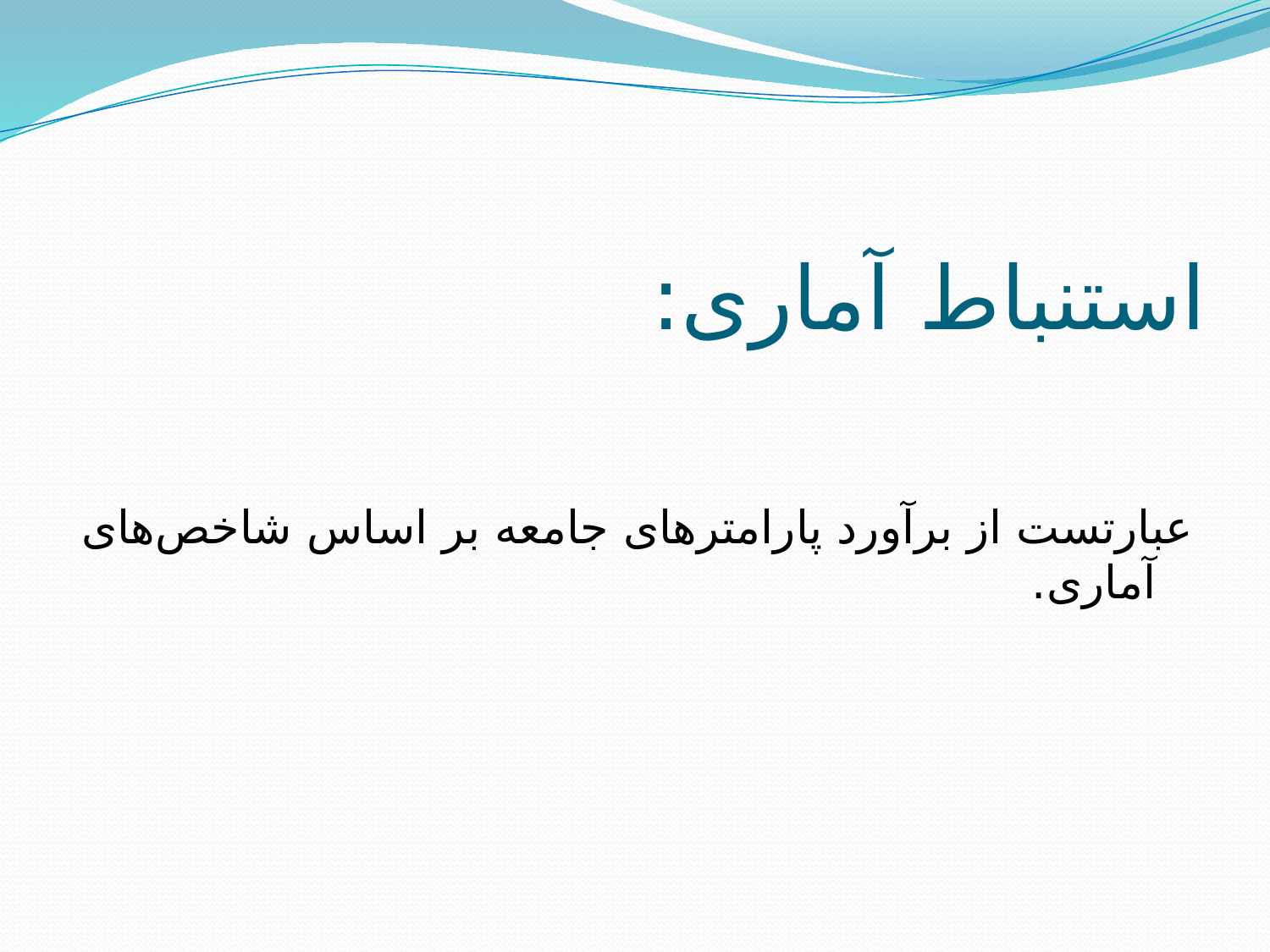

# استنباط آماری:
عبارتست از برآورد پارامترهای جامعه بر اساس شاخص‌های آماری.